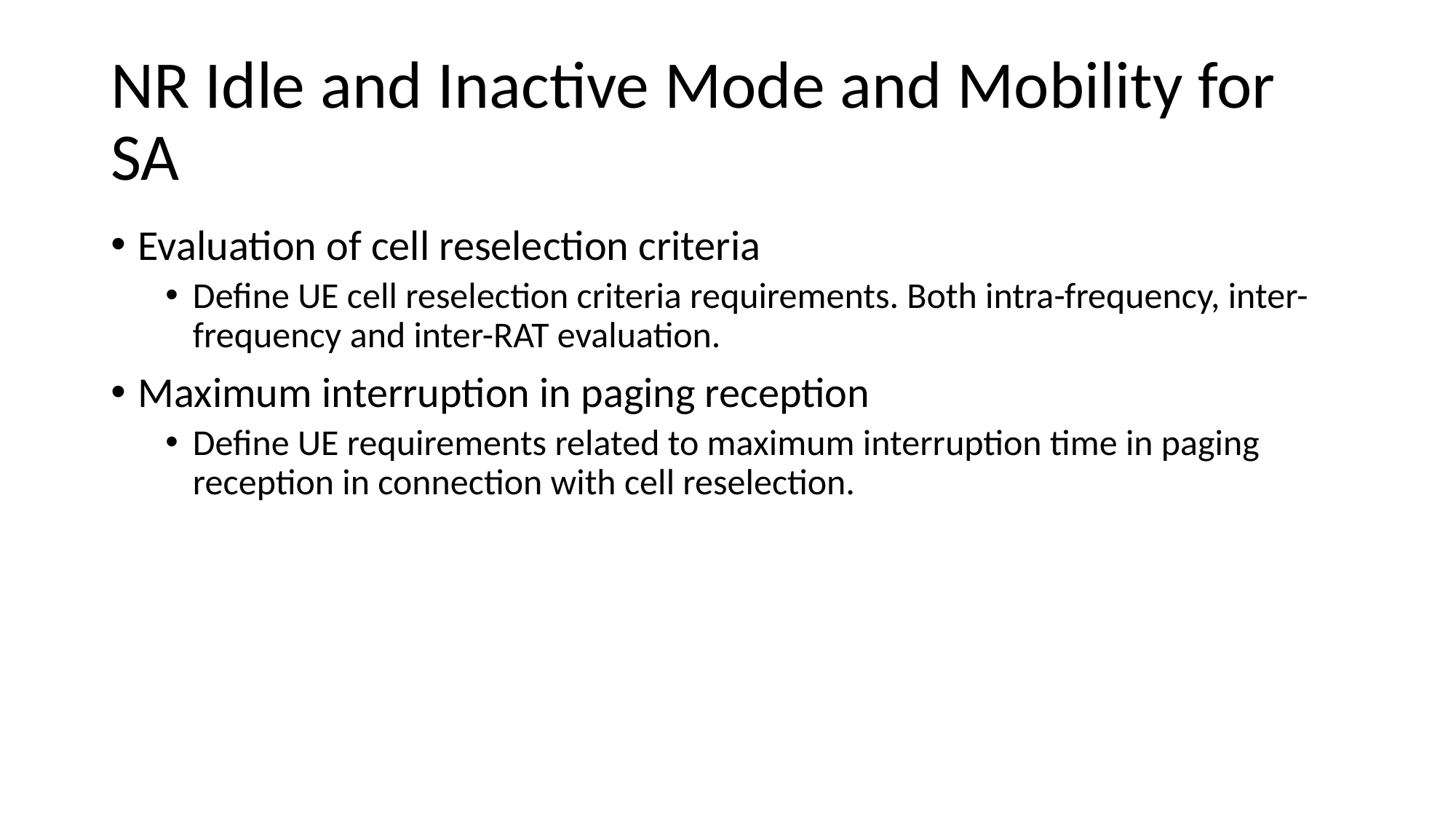

# NR Idle and Inactive Mode and Mobility for SA
Evaluation of cell reselection criteria
Define UE cell reselection criteria requirements. Both intra-frequency, inter-frequency and inter-RAT evaluation.
Maximum interruption in paging reception
Define UE requirements related to maximum interruption time in paging reception in connection with cell reselection.